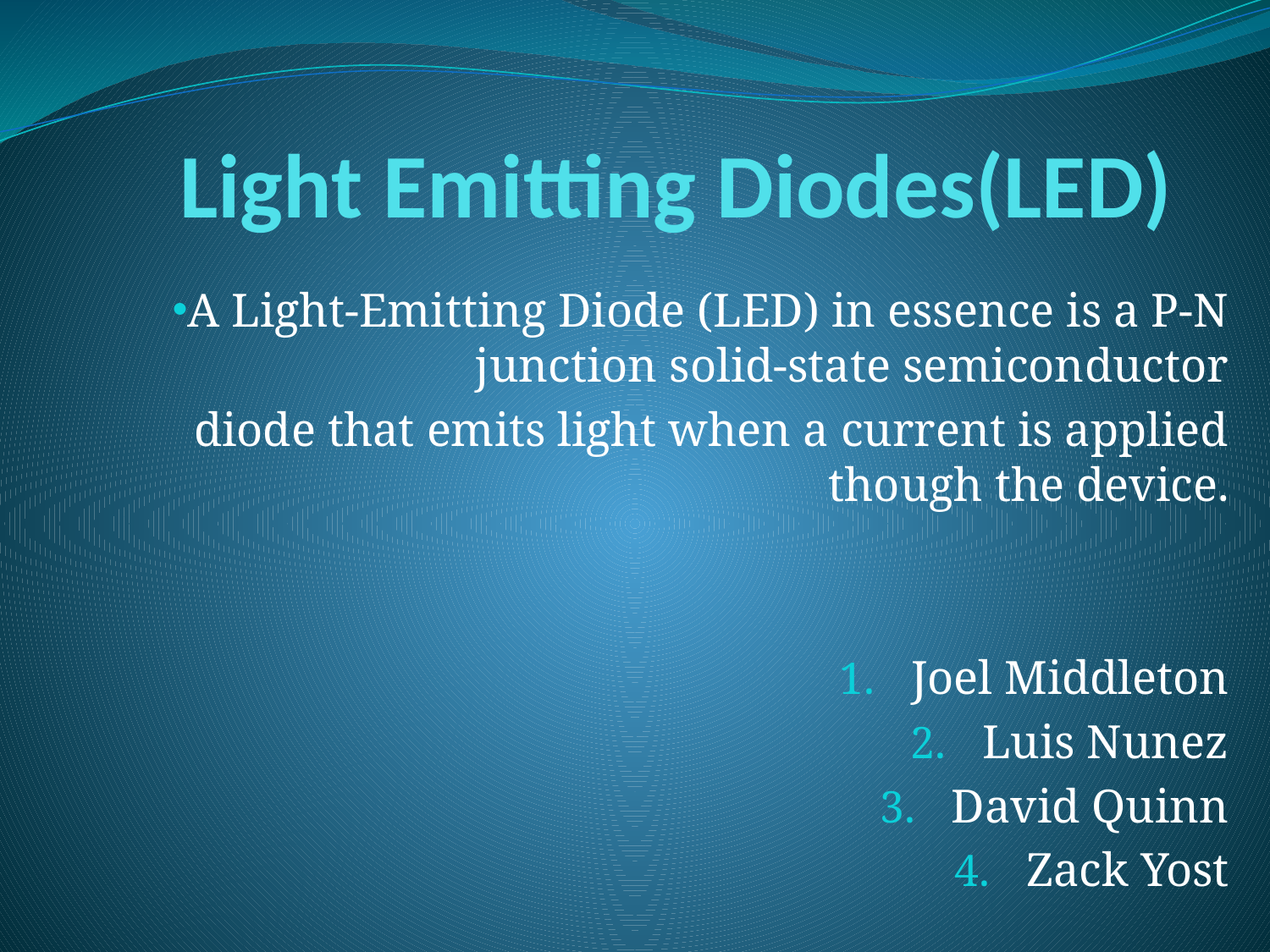

# Light Emitting Diodes(LED)
A Light-Emitting Diode (LED) in essence is a P-N junction solid-state semiconductor
diode that emits light when a current is applied though the device.

Joel Middleton
Luis Nunez
David Quinn
Zack Yost